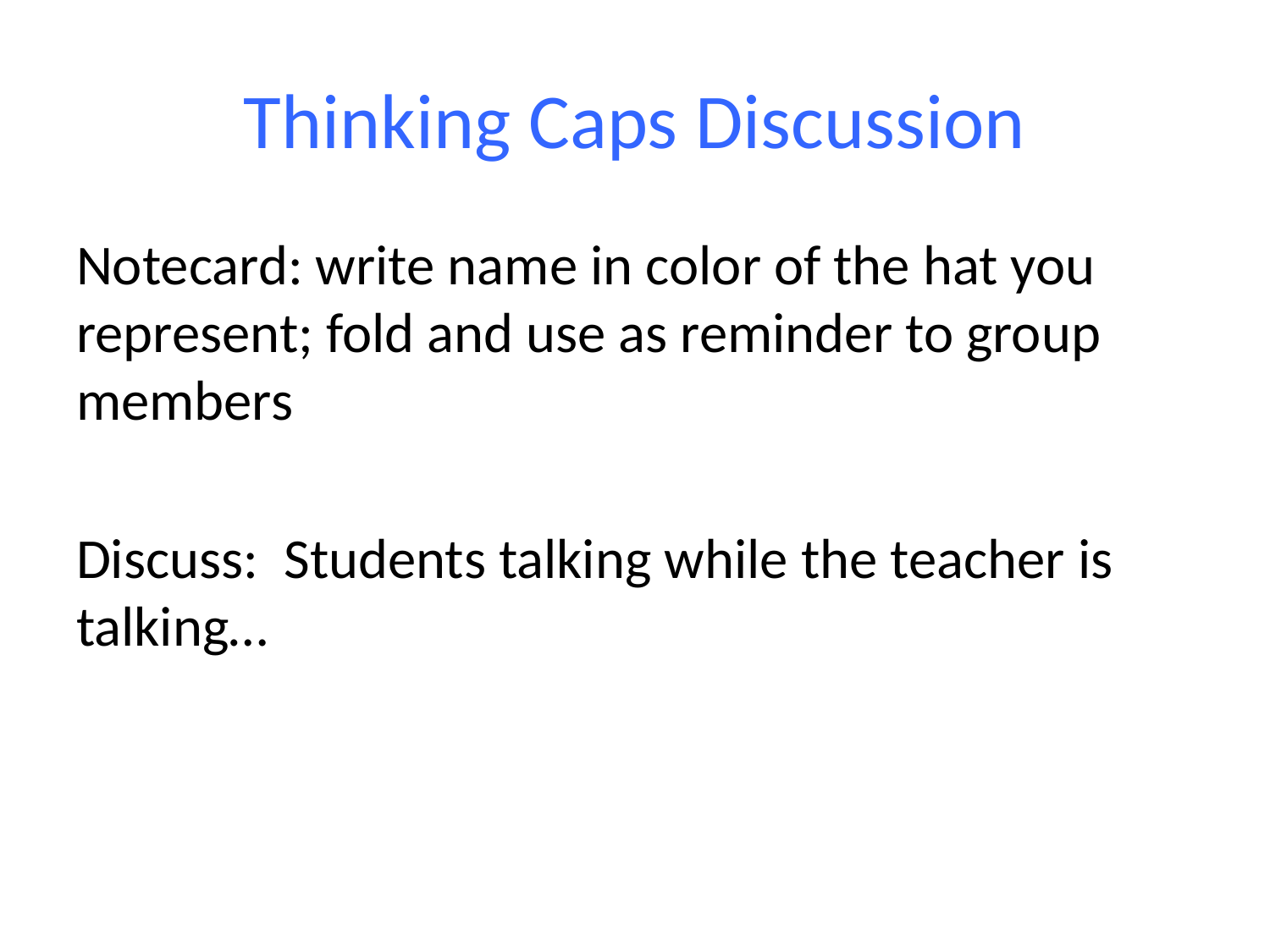

# Thinking Caps Discussion
Notecard: write name in color of the hat you represent; fold and use as reminder to group members

Discuss:  Students talking while the teacher is talking…